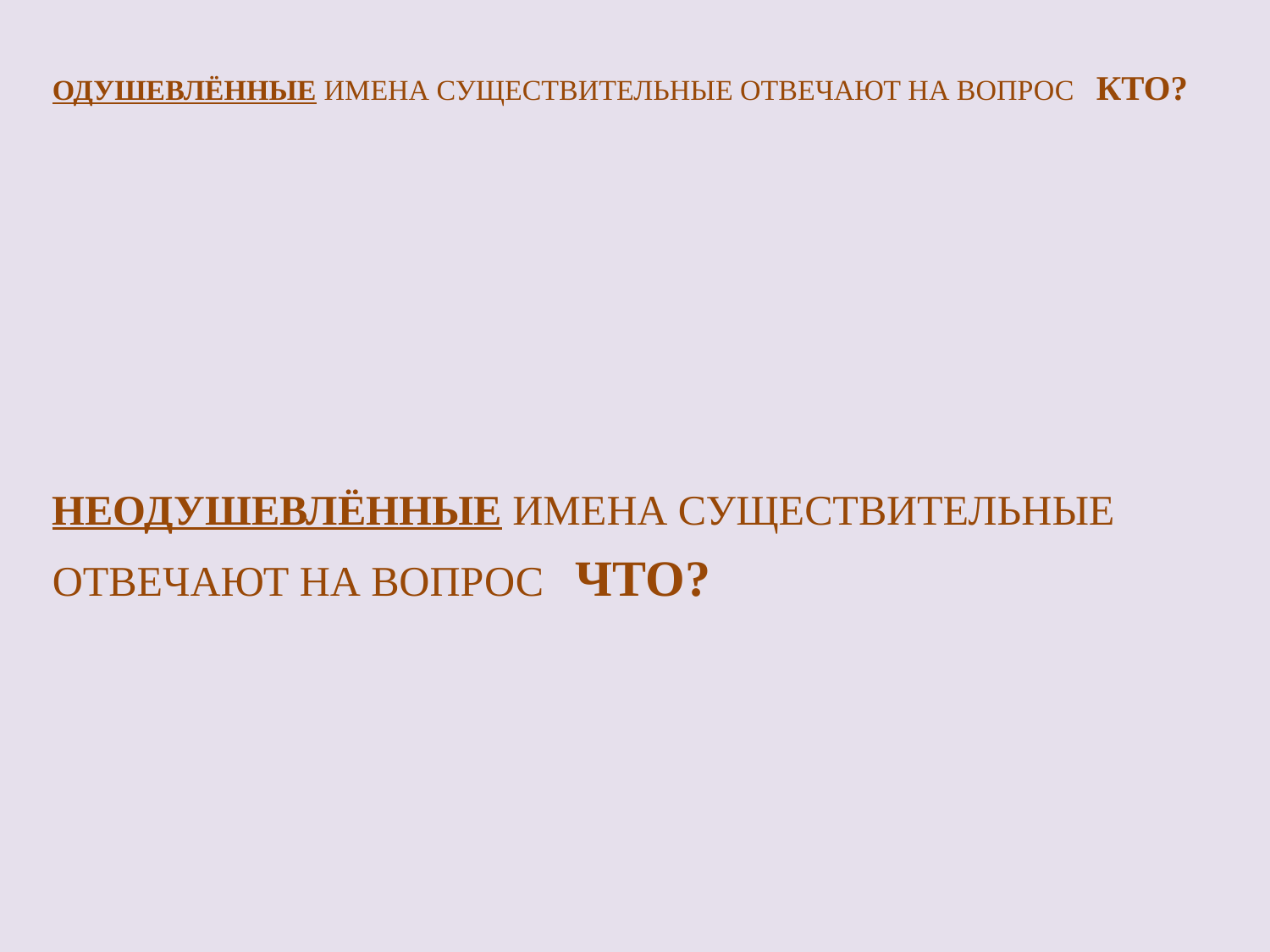

# одушевлЁнные имена существительные отвечают на вопрос   КТО?
неодушевлЁнные имена существительные отвечают на вопрос   чТО?